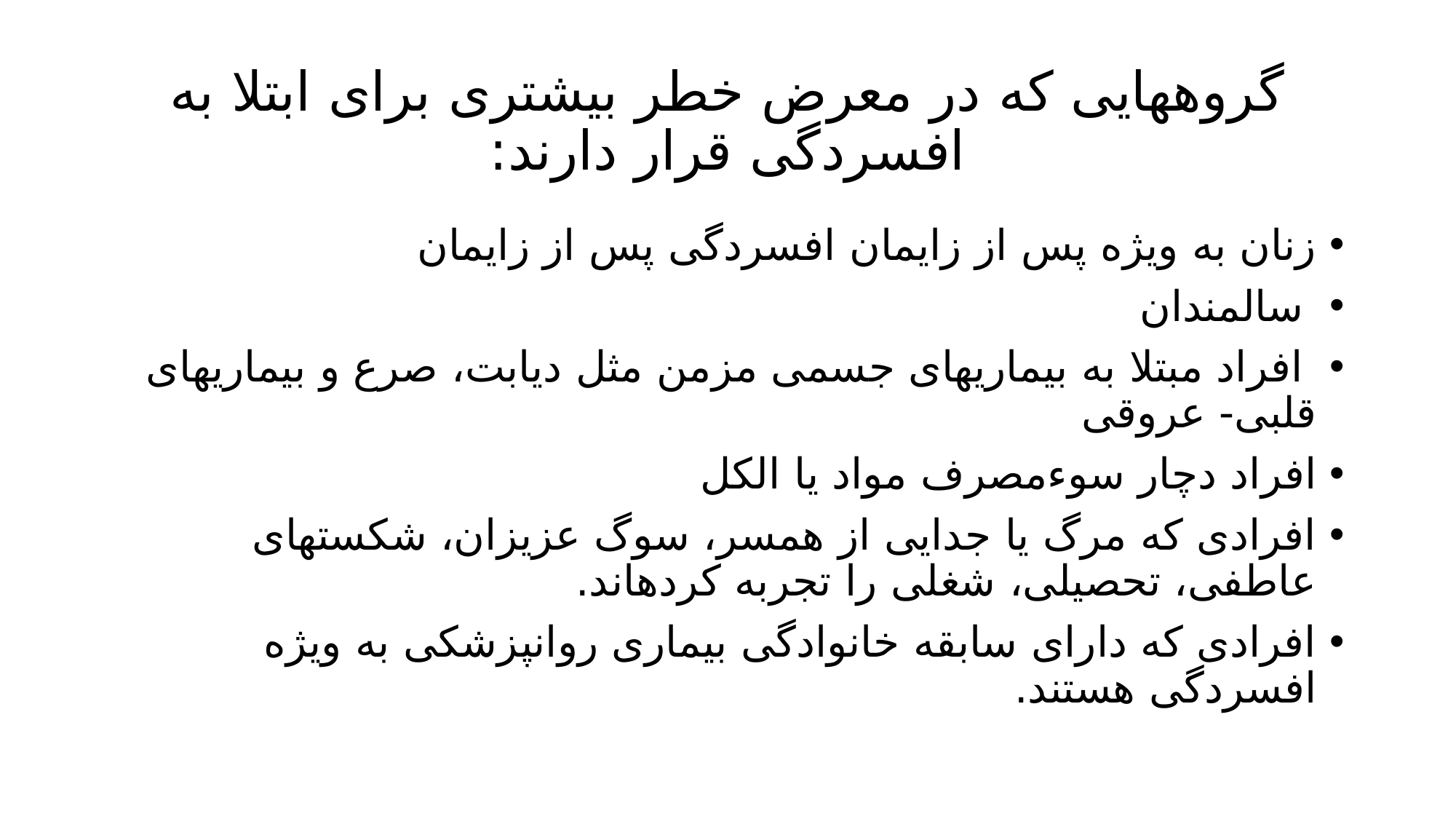

# گروههایی که در معرض خطر بیشتری برای ابتلا به افسردگی قرار دارند:
زنان به ویژه پس از زایمان افسردگی پس از زایمان
 سالمندان
 افراد مبتلا به بیماریهای جسمی مزمن مثل دیابت، صرع و بیماریهای قلبی- عروقی
افراد دچار سوءمصرف مواد یا الکل
افرادی که مرگ یا جدایی از همسر، سوگ عزیزان، شکستهای عاطفی، تحصیلی، شغلی را تجربه کردهاند.
افرادی که دارای سابقه خانوادگی بیماری روانپزشکی به ویژه افسردگی هستند.